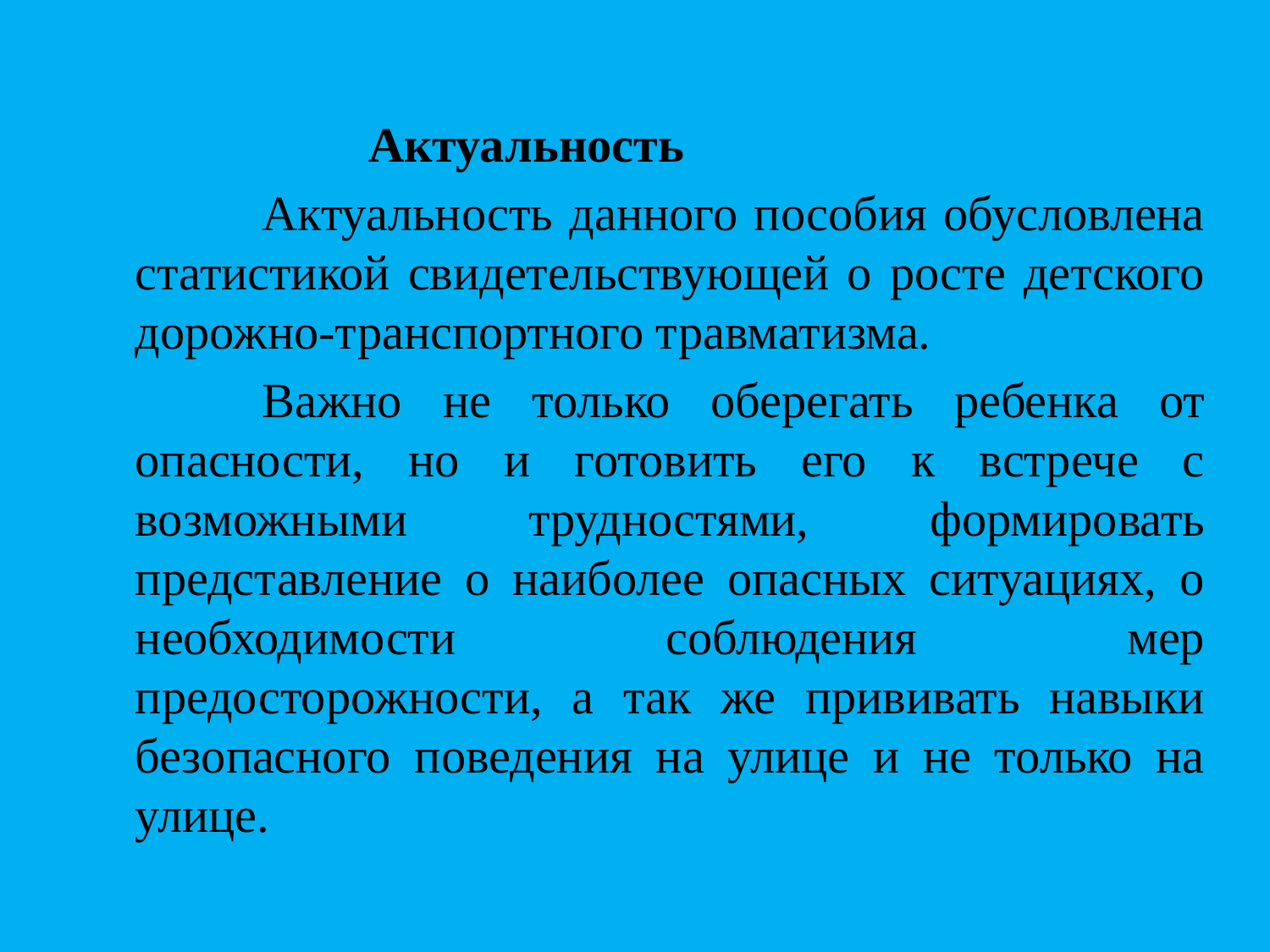

Актуальность
		Актуальность данного пособия обусловлена статистикой свидетельствующей о росте детского дорожно-транспортного травматизма.
		Важно не только оберегать ребенка от опасности, но и готовить его к встрече с возможными трудностями, формировать представление о наиболее опасных ситуациях, о необходимости соблюдения мер предосторожности, а так же прививать навыки безопасного поведения на улице и не только на улице.